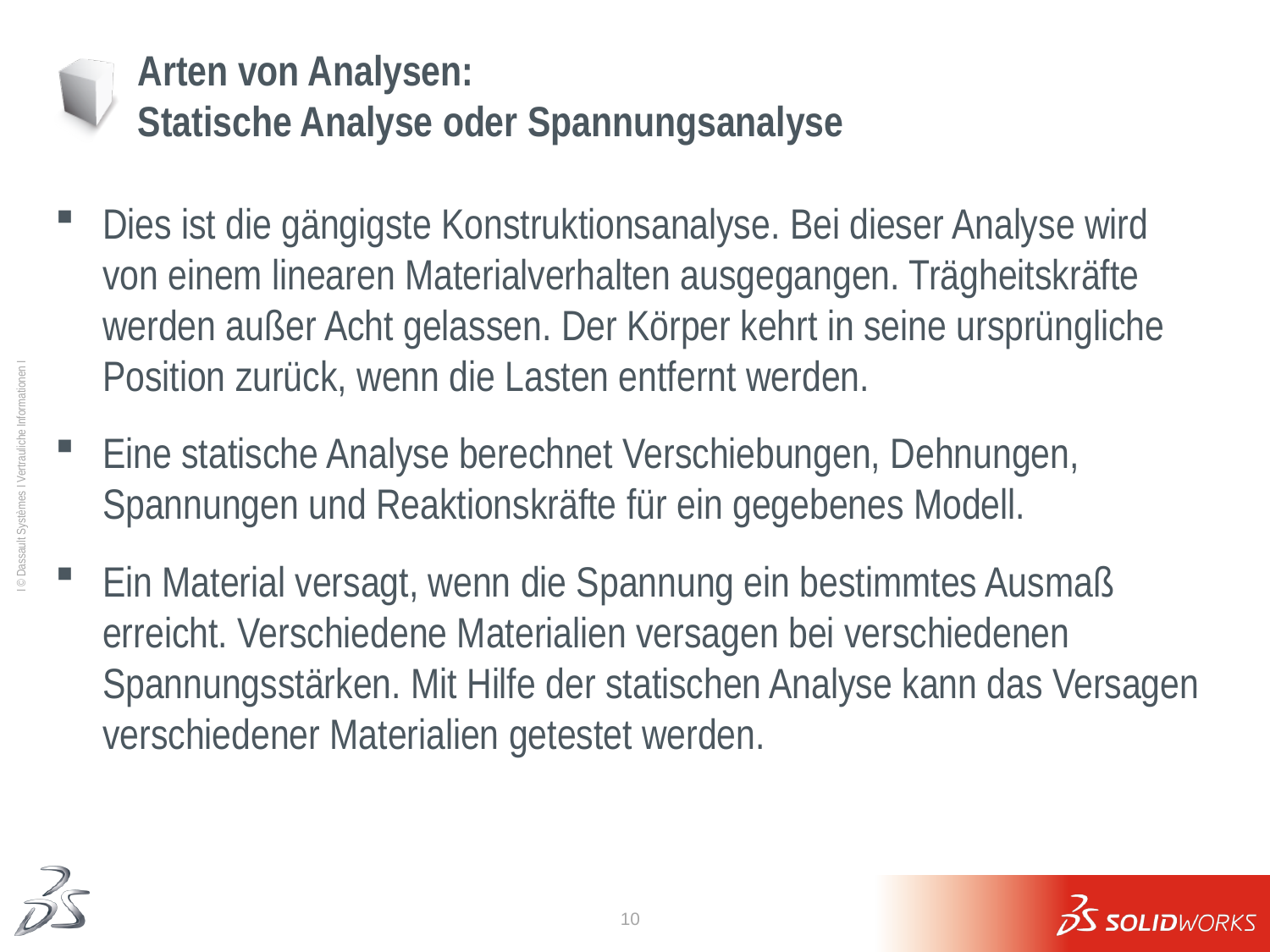

# Arten von Analysen: Statische Analyse oder Spannungsanalyse
Dies ist die gängigste Konstruktionsanalyse. Bei dieser Analyse wird von einem linearen Materialverhalten ausgegangen. Trägheitskräfte werden außer Acht gelassen. Der Körper kehrt in seine ursprüngliche Position zurück, wenn die Lasten entfernt werden.
Eine statische Analyse berechnet Verschiebungen, Dehnungen, Spannungen und Reaktionskräfte für ein gegebenes Modell.
Ein Material versagt, wenn die Spannung ein bestimmtes Ausmaß erreicht. Verschiedene Materialien versagen bei verschiedenen Spannungsstärken. Mit Hilfe der statischen Analyse kann das Versagen verschiedener Materialien getestet werden.